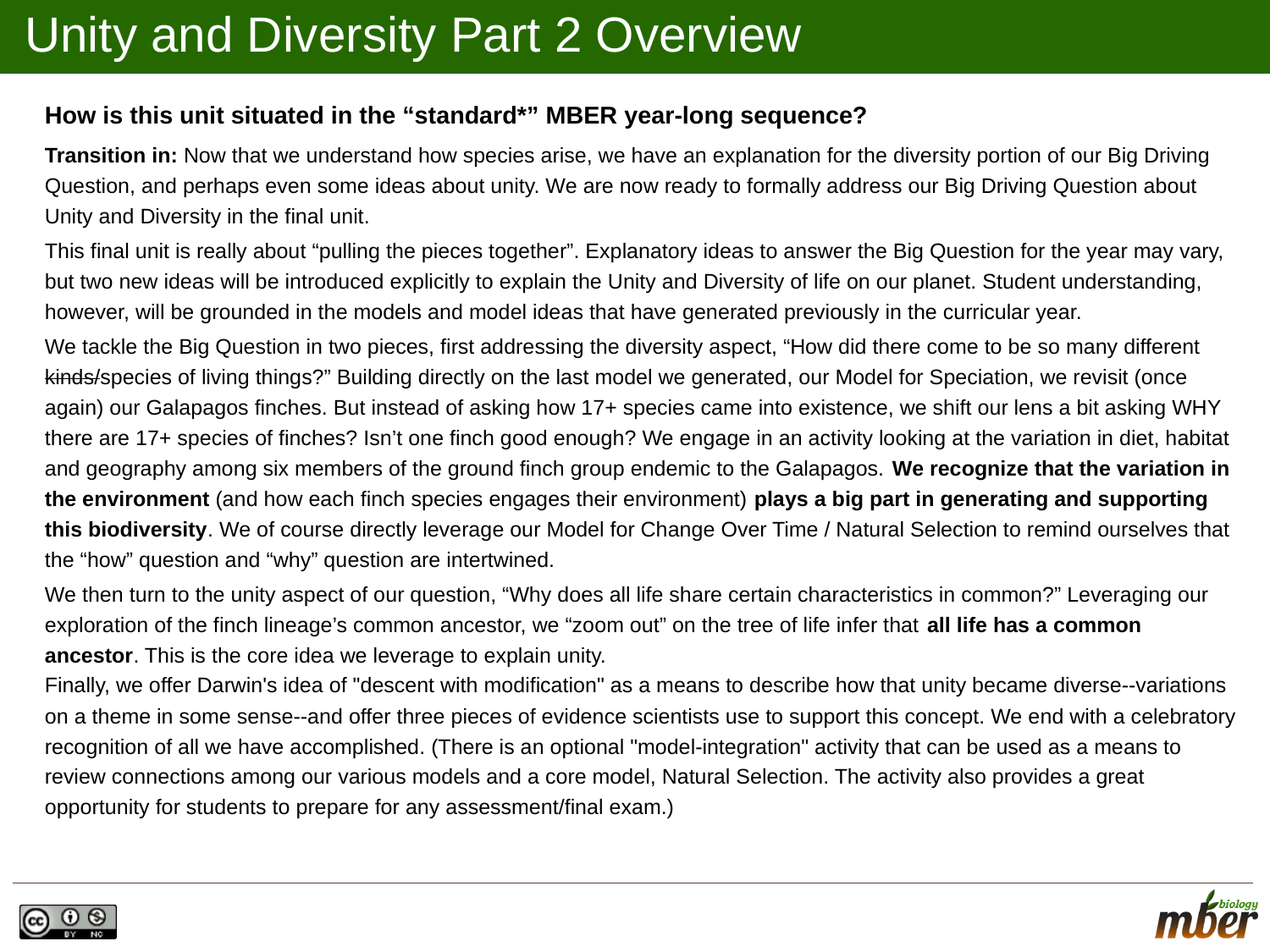

# Unity and Diversity Part 2 Overview
How is this unit situated in the “standard*” MBER year-long sequence?
Transition in: Now that we understand how species arise, we have an explanation for the diversity portion of our Big Driving Question, and perhaps even some ideas about unity. We are now ready to formally address our Big Driving Question about Unity and Diversity in the final unit.
This final unit is really about “pulling the pieces together”. Explanatory ideas to answer the Big Question for the year may vary, but two new ideas will be introduced explicitly to explain the Unity and Diversity of life on our planet. Student understanding, however, will be grounded in the models and model ideas that have generated previously in the curricular year.
We tackle the Big Question in two pieces, first addressing the diversity aspect, “How did there come to be so many different kinds/species of living things?” Building directly on the last model we generated, our Model for Speciation, we revisit (once again) our Galapagos finches. But instead of asking how 17+ species came into existence, we shift our lens a bit asking WHY there are 17+ species of finches? Isn’t one finch good enough? We engage in an activity looking at the variation in diet, habitat and geography among six members of the ground finch group endemic to the Galapagos. We recognize that the variation in the environment (and how each finch species engages their environment) plays a big part in generating and supporting this biodiversity. We of course directly leverage our Model for Change Over Time / Natural Selection to remind ourselves that the “how” question and “why” question are intertwined.
We then turn to the unity aspect of our question, “Why does all life share certain characteristics in common?” Leveraging our exploration of the finch lineage’s common ancestor, we “zoom out” on the tree of life infer that all life has a common ancestor. This is the core idea we leverage to explain unity.
Finally, we offer Darwin's idea of "descent with modification" as a means to describe how that unity became diverse--variations on a theme in some sense--and offer three pieces of evidence scientists use to support this concept. We end with a celebratory recognition of all we have accomplished. (There is an optional "model-integration" activity that can be used as a means to review connections among our various models and a core model, Natural Selection. The activity also provides a great opportunity for students to prepare for any assessment/final exam.)